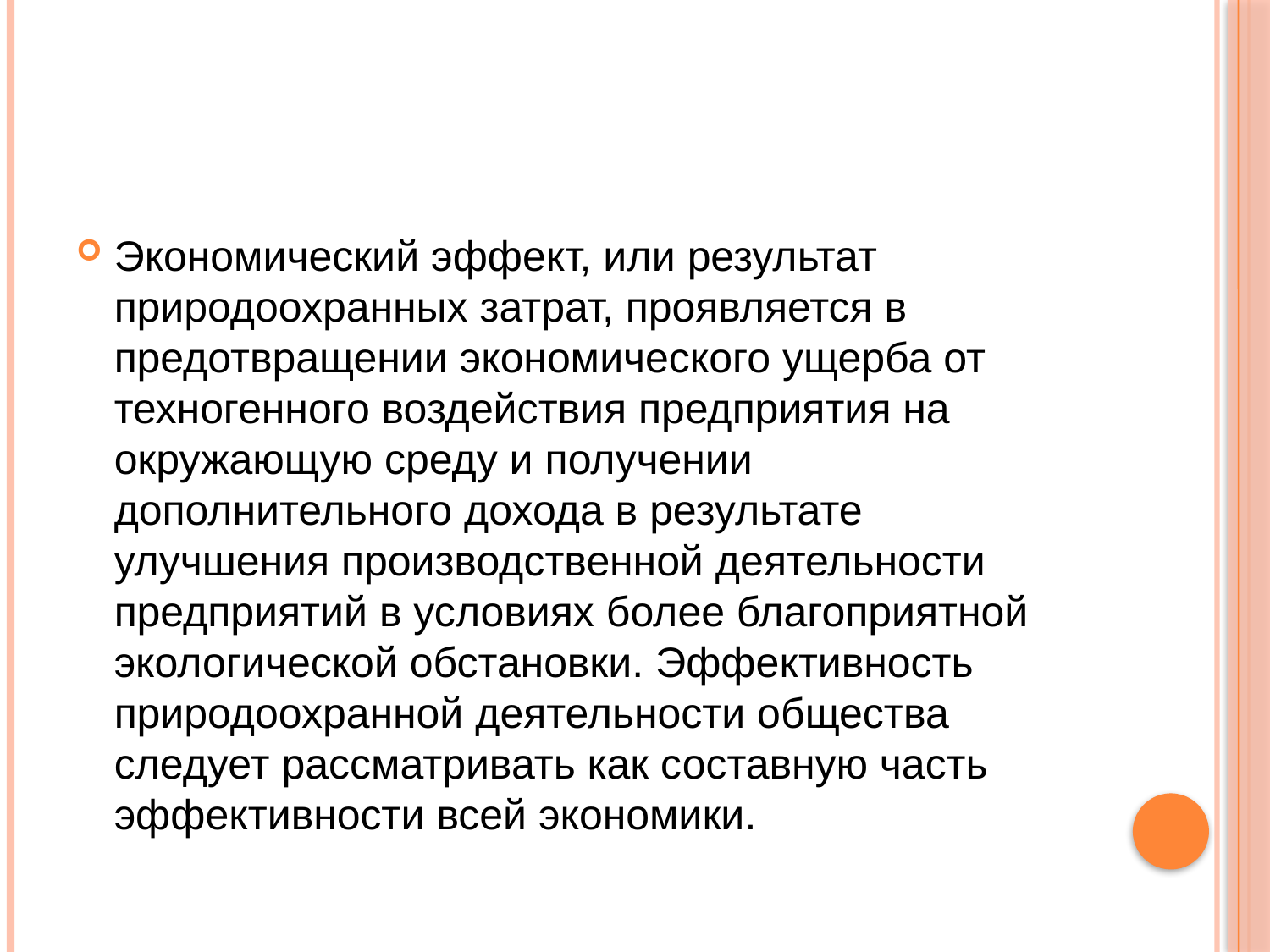

#
Экономический эффект, или результат природоохранных затрат, проявляется в предотвращении экономического ущерба от техногенного воздействия предприятия на окружающую среду и получении дополнительного дохода в результате улучшения производственной деятельности предприятий в условиях более благоприятной экологической обстановки. Эффективность природоохранной деятельности общества следует рассматривать как составную часть эффективности всей экономики.